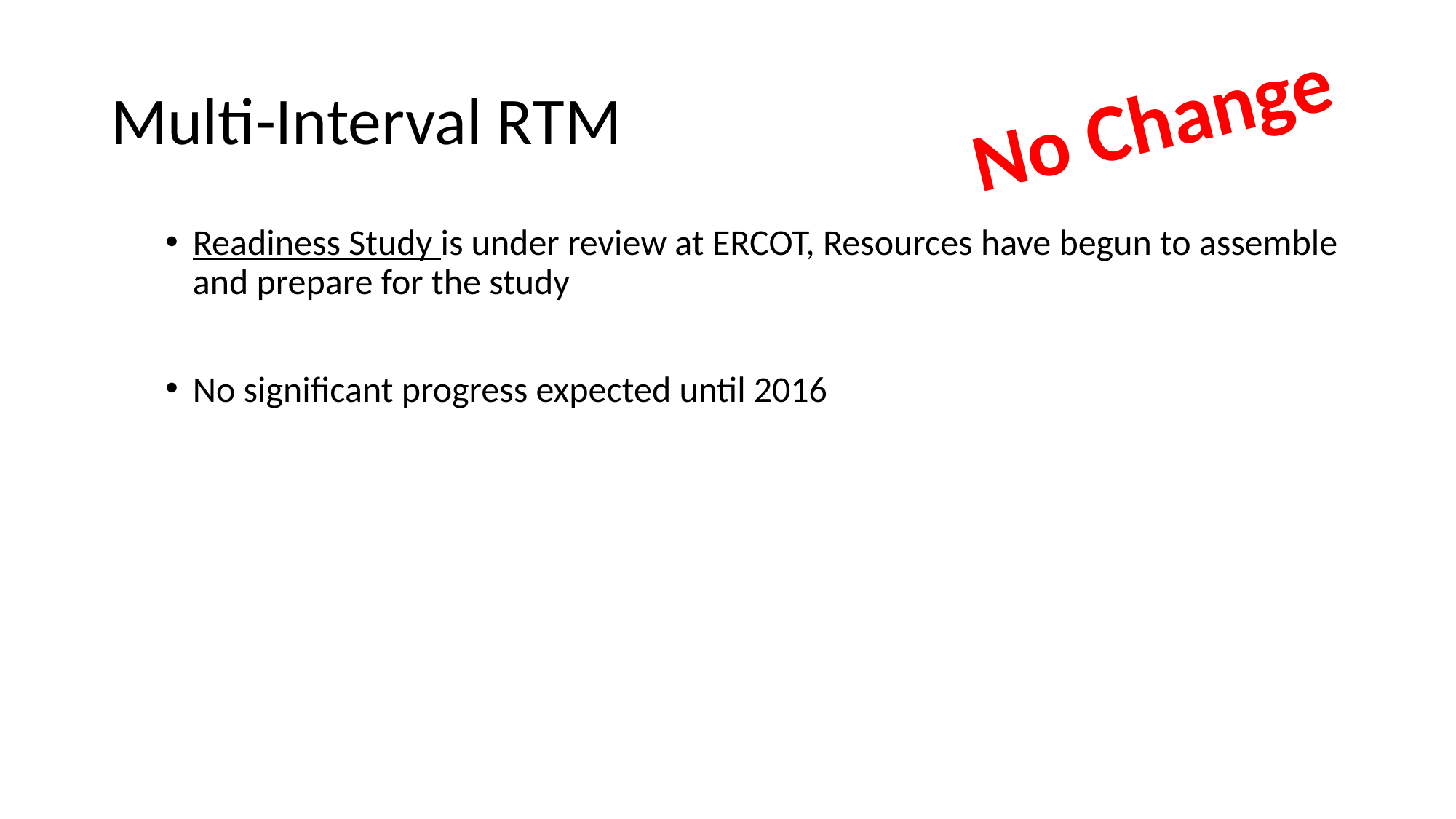

# Multi-Interval RTM
No Change
Readiness Study is under review at ERCOT, Resources have begun to assemble and prepare for the study

No significant progress expected until 2016